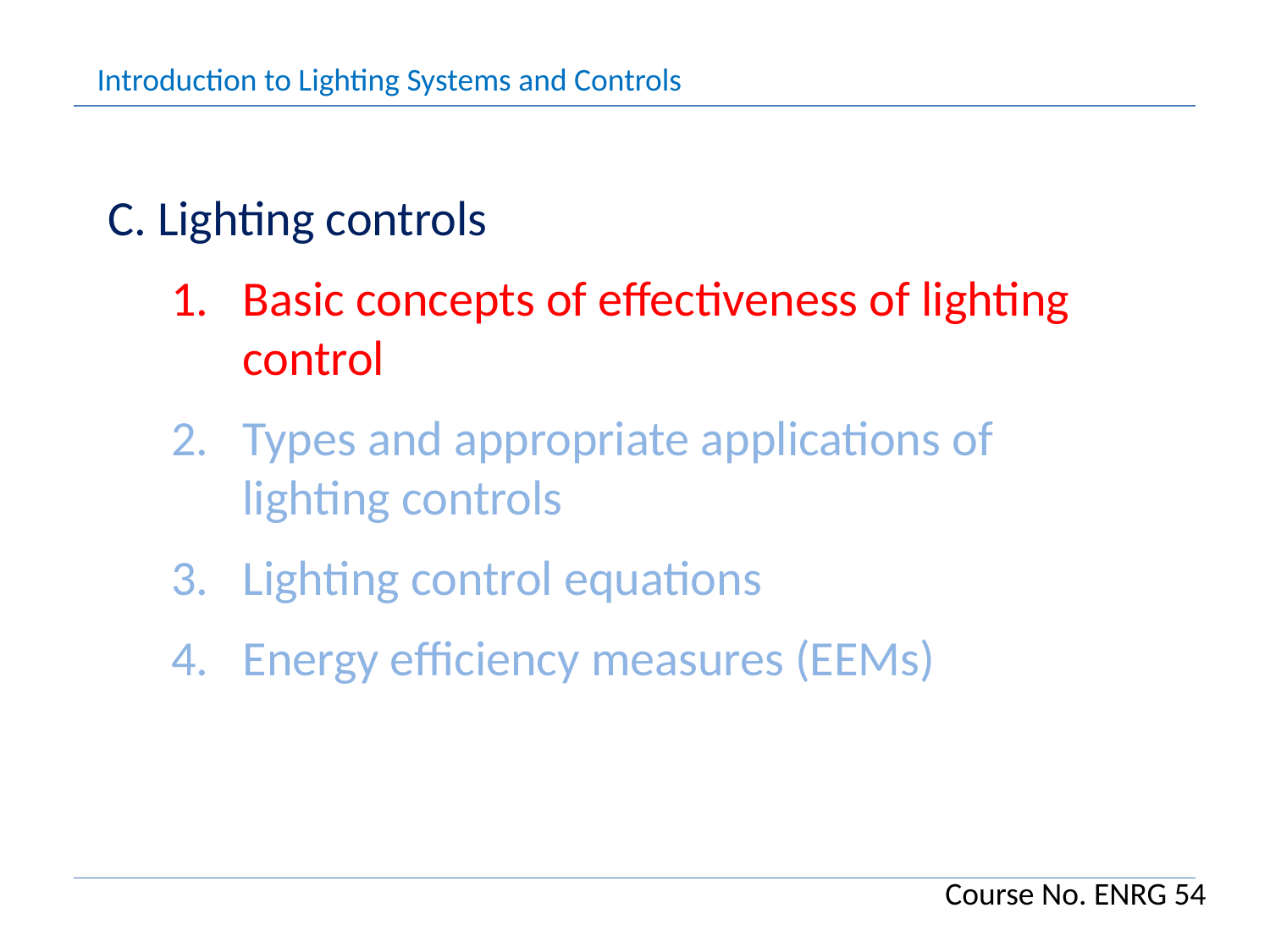

Introduction to Lighting Systems and Controls
C. Lighting controls
Basic concepts of effectiveness of lighting control
Types and appropriate applications of lighting controls
Lighting control equations
Energy efficiency measures (EEMs)
Course No. ENRG 54